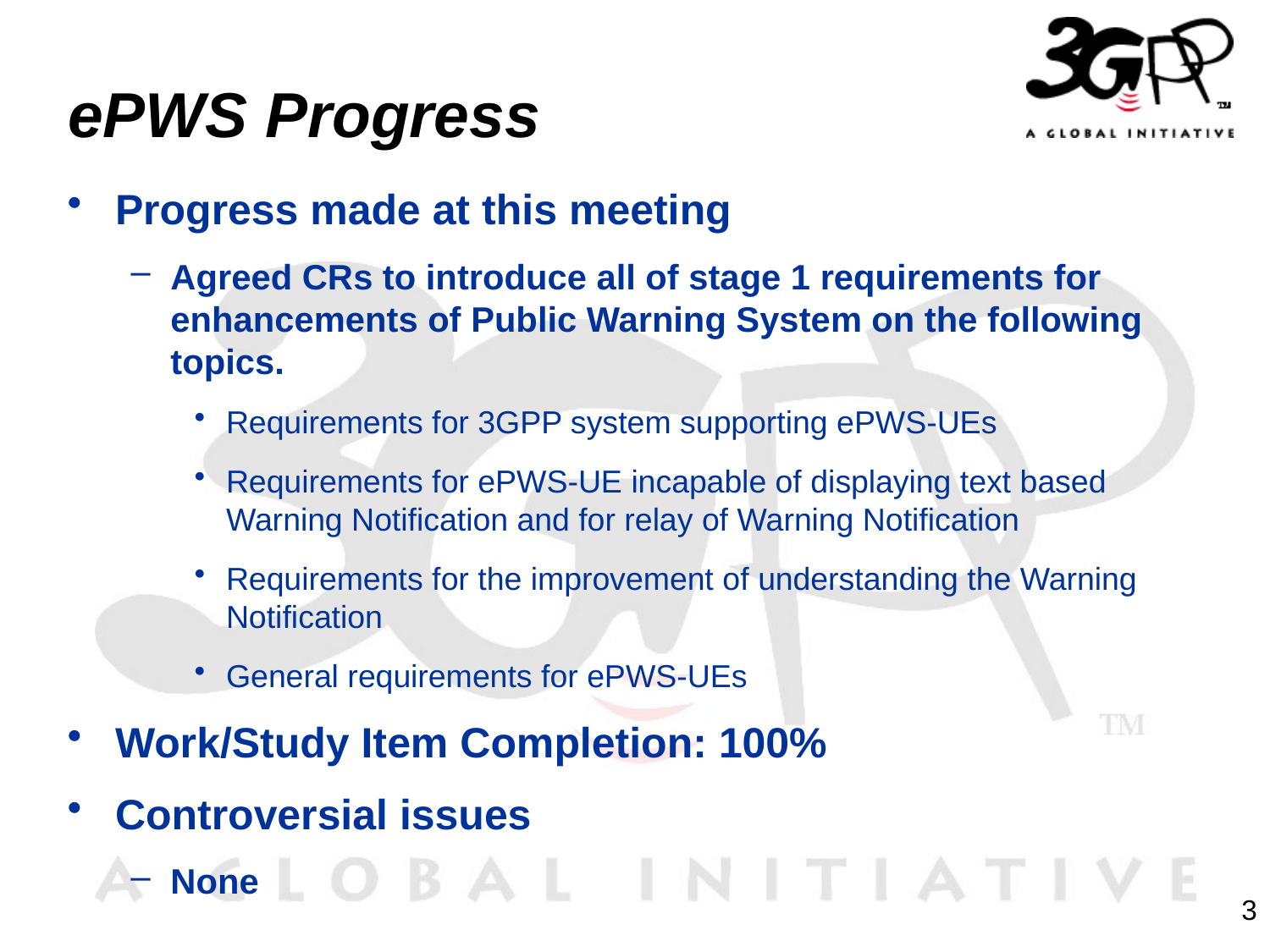

# ePWS Progress
Progress made at this meeting
Agreed CRs to introduce all of stage 1 requirements for enhancements of Public Warning System on the following topics.
Requirements for 3GPP system supporting ePWS-UEs
Requirements for ePWS-UE incapable of displaying text based Warning Notification and for relay of Warning Notification
Requirements for the improvement of understanding the Warning Notification
General requirements for ePWS-UEs
Work/Study Item Completion: 100%
Controversial issues
None
3